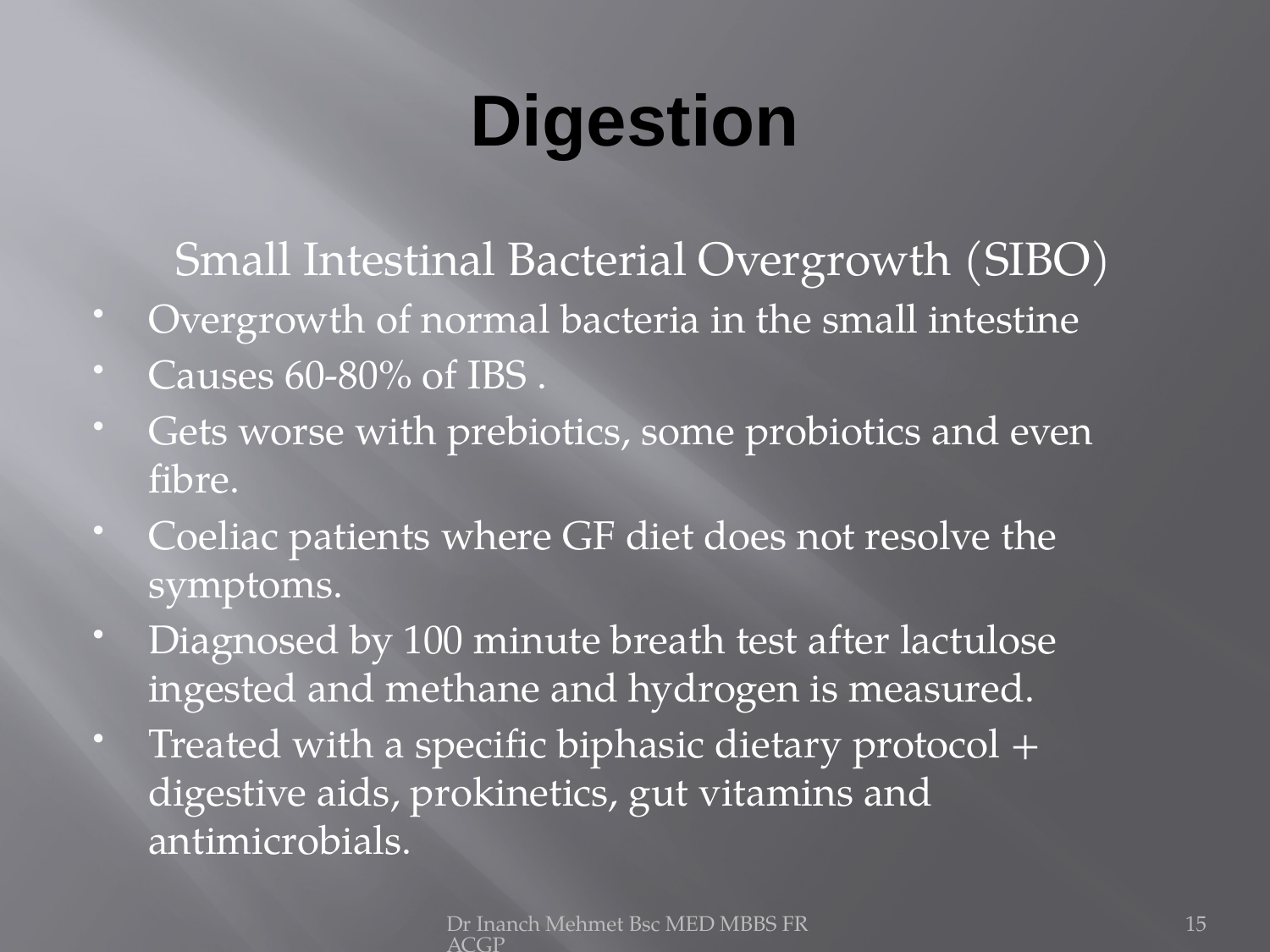

# Digestion
Small Intestinal Bacterial Overgrowth (SIBO)
Overgrowth of normal bacteria in the small intestine
Causes 60-80% of IBS .
Gets worse with prebiotics, some probiotics and even fibre.
Coeliac patients where GF diet does not resolve the symptoms.
Diagnosed by 100 minute breath test after lactulose ingested and methane and hydrogen is measured.
Treated with a specific biphasic dietary protocol + digestive aids, prokinetics, gut vitamins and antimicrobials.

Dr Inanch Mehmet Bsc MED MBBS FRACGP
15